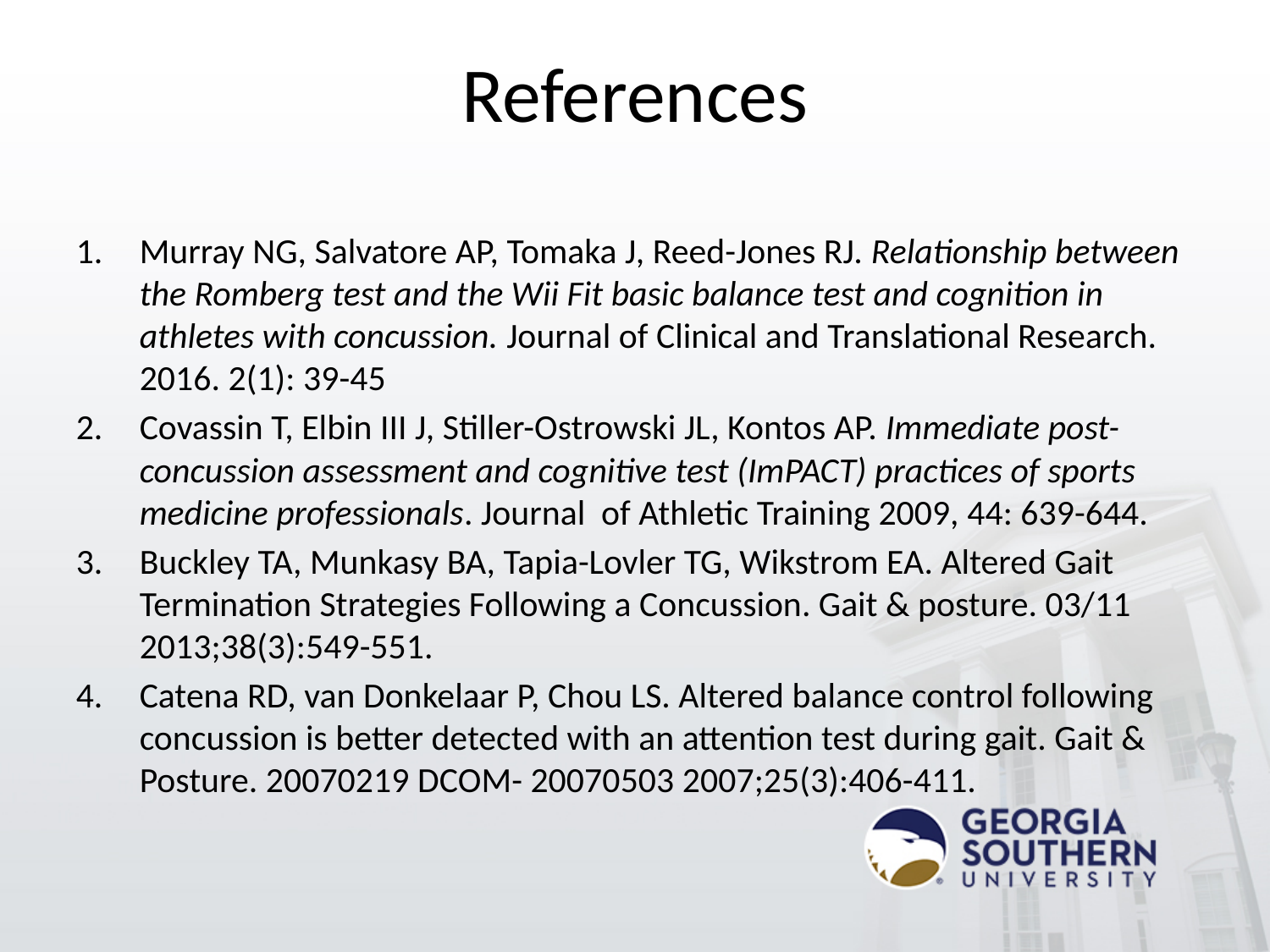

# References
Murray NG, Salvatore AP, Tomaka J, Reed-Jones RJ. Relationship between the Romberg test and the Wii Fit basic balance test and cognition in athletes with concussion. Journal of Clinical and Translational Research. 2016. 2(1): 39-45
Covassin T, Elbin III J, Stiller-Ostrowski JL, Kontos AP. Immediate post-concussion assessment and cognitive test (ImPACT) practices of sports medicine professionals. Journal  of Athletic Training 2009, 44: 639-644.
Buckley TA, Munkasy BA, Tapia-Lovler TG, Wikstrom EA. Altered Gait Termination Strategies Following a Concussion. Gait & posture. 03/11 2013;38(3):549-551.
Catena RD, van Donkelaar P, Chou LS. Altered balance control following concussion is better detected with an attention test during gait. Gait & Posture. 20070219 DCOM- 20070503 2007;25(3):406-411.